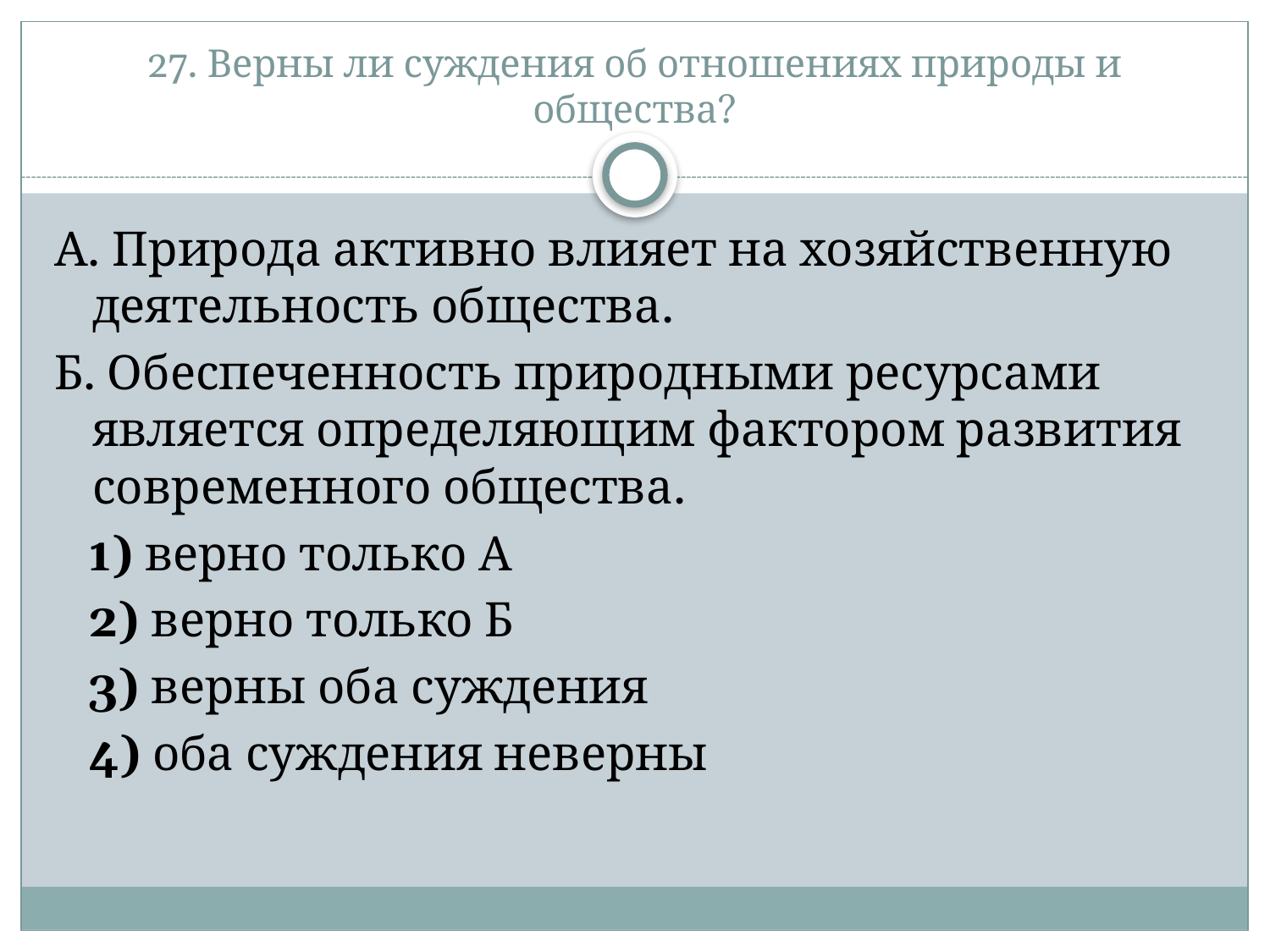

# 27. Верны ли суждения об отношениях природы и общества?
А. Природа активно влияет на хозяйственную деятельность общества.
Б. Обеспеченность природными ресурсами является определяющим фактором развития современного общества.
   1) верно только А
   2) верно только Б
   3) верны оба суждения
   4) оба суждения неверны